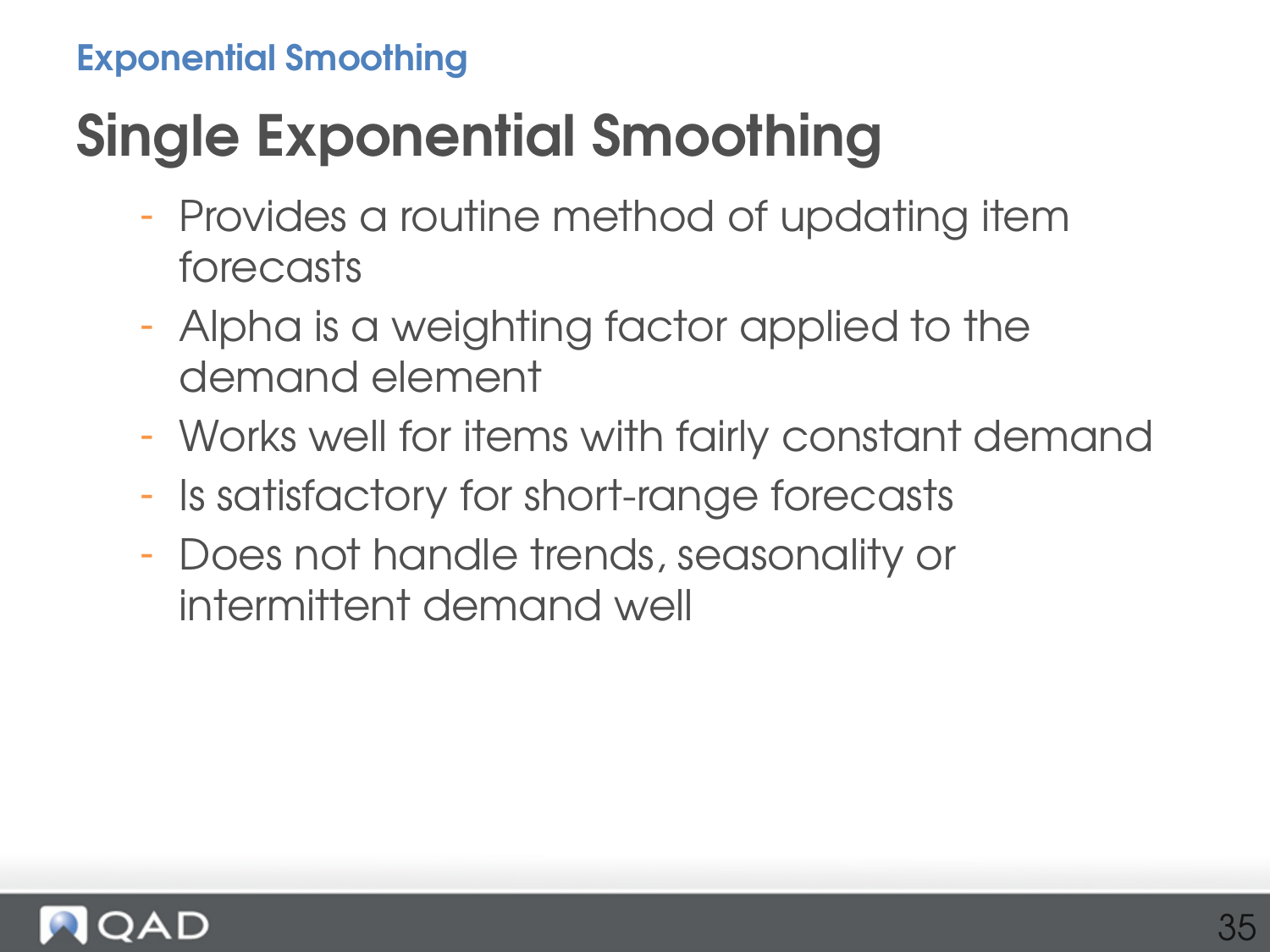

Exponential Smoothing
# Single Exponential Smoothing
Provides a routine method of updating item forecasts
Alpha is a weighting factor applied to the demand element
Works well for items with fairly constant demand
Is satisfactory for short-range forecasts
Does not handle trends, seasonality or intermittent demand well

35